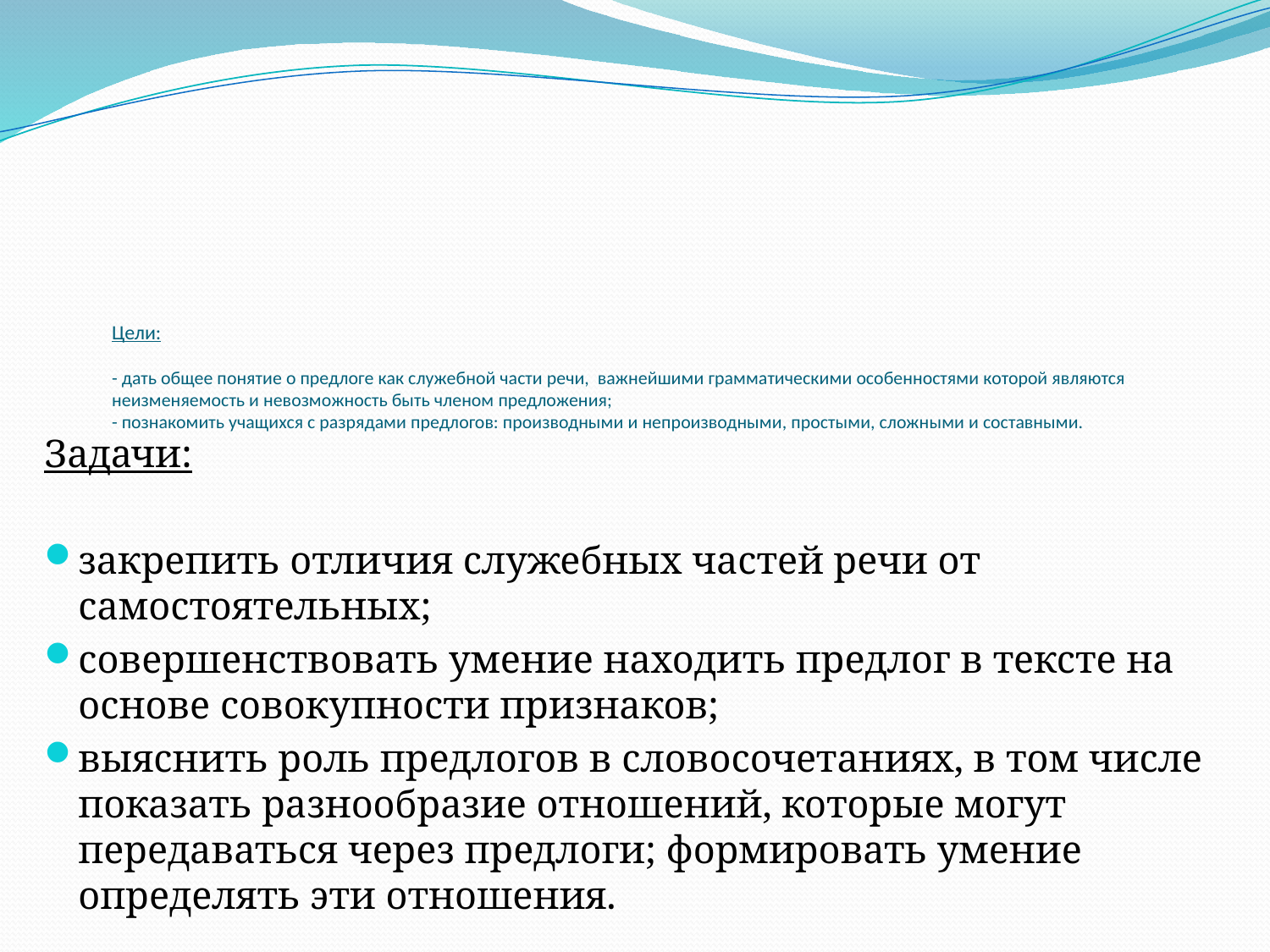

# Цели: - дать общее понятие о предлоге как служебной части речи,  важнейшими грамматическими особенностями которой являются неизменяемость и невозможность быть членом предложения; - познакомить учащихся с разрядами предлогов: производными и непроизводными, простыми, сложными и составными.

Задачи:

закрепить отличия служебных частей речи от самостоятельных;
совершенствовать умение находить предлог в тексте на основе совокупности признаков;
выяснить роль предлогов в словосочетаниях, в том числе показать разнообразие отношений, которые могут передаваться через предлоги; формировать умение определять эти отношения.